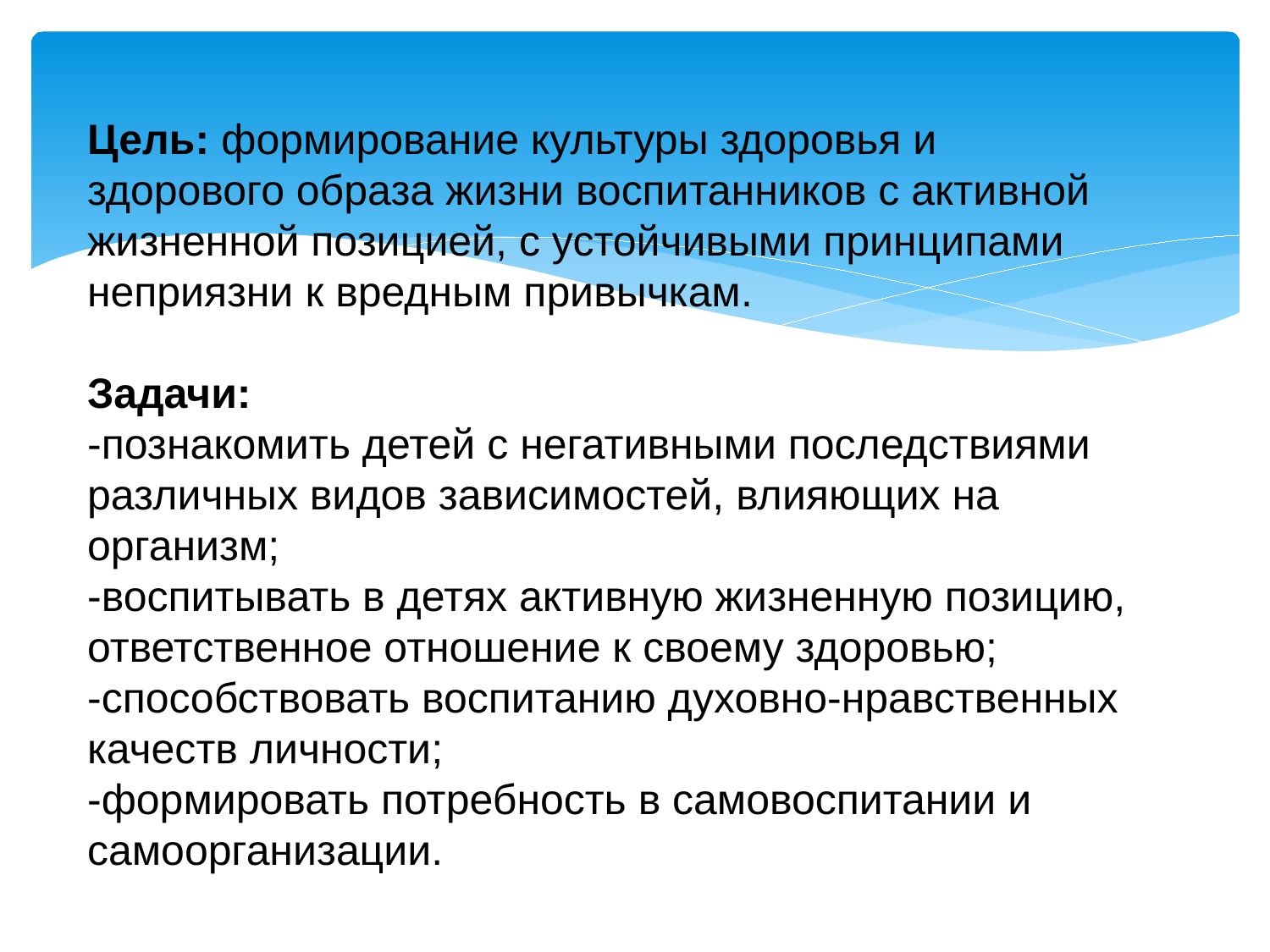

Цель: формирование культуры здоровья и здорового образа жизни воспитанников с активной жизненной позицией, с устойчивыми принципами неприязни к вредным привычкам.

Задачи:
-познакомить детей с негативными последствиями различных видов зависимостей, влияющих на организм;
-воспитывать в детях активную жизненную позицию, ответственное отношение к своему здоровью;
-способствовать воспитанию духовно-нравственных качеств личности;
-формировать потребность в самовоспитании и самоорганизации.